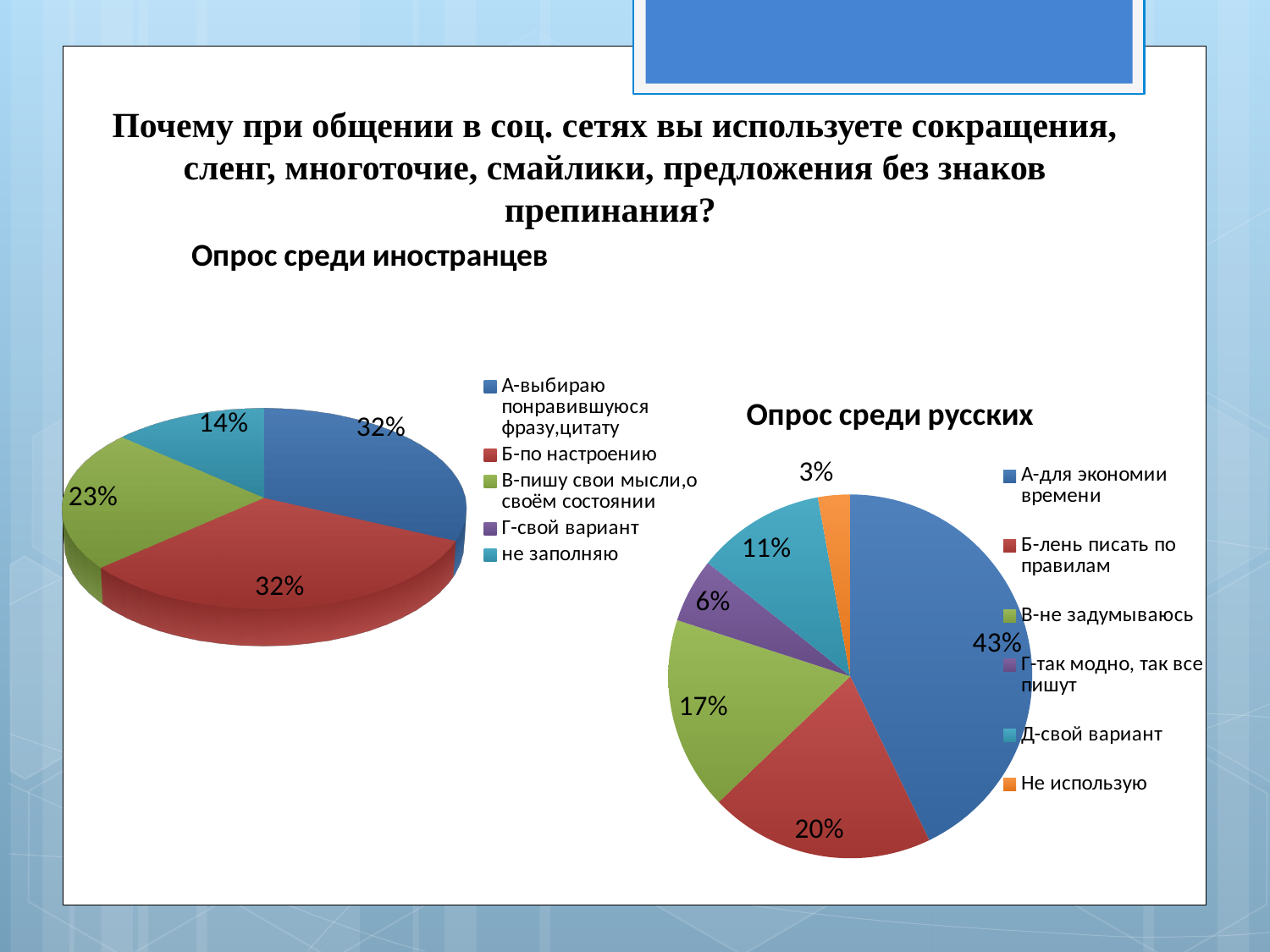

Почему при общении в соц. сетях вы используете сокращения, сленг, многоточие, смайлики, предложения без знаков препинания?

[unsupported chart]

### Chart:

| Category | Опрос среди русских |
|---|---|
| А-для экономии времени | 15.0 |
| Б-лень писать по правилам | 7.0 |
| В-не задумываюсь | 6.0 |
| Г-так модно, так все пишут | 2.0 |
| Д-свой вариант | 4.0 |
| Не использую | 1.0 |